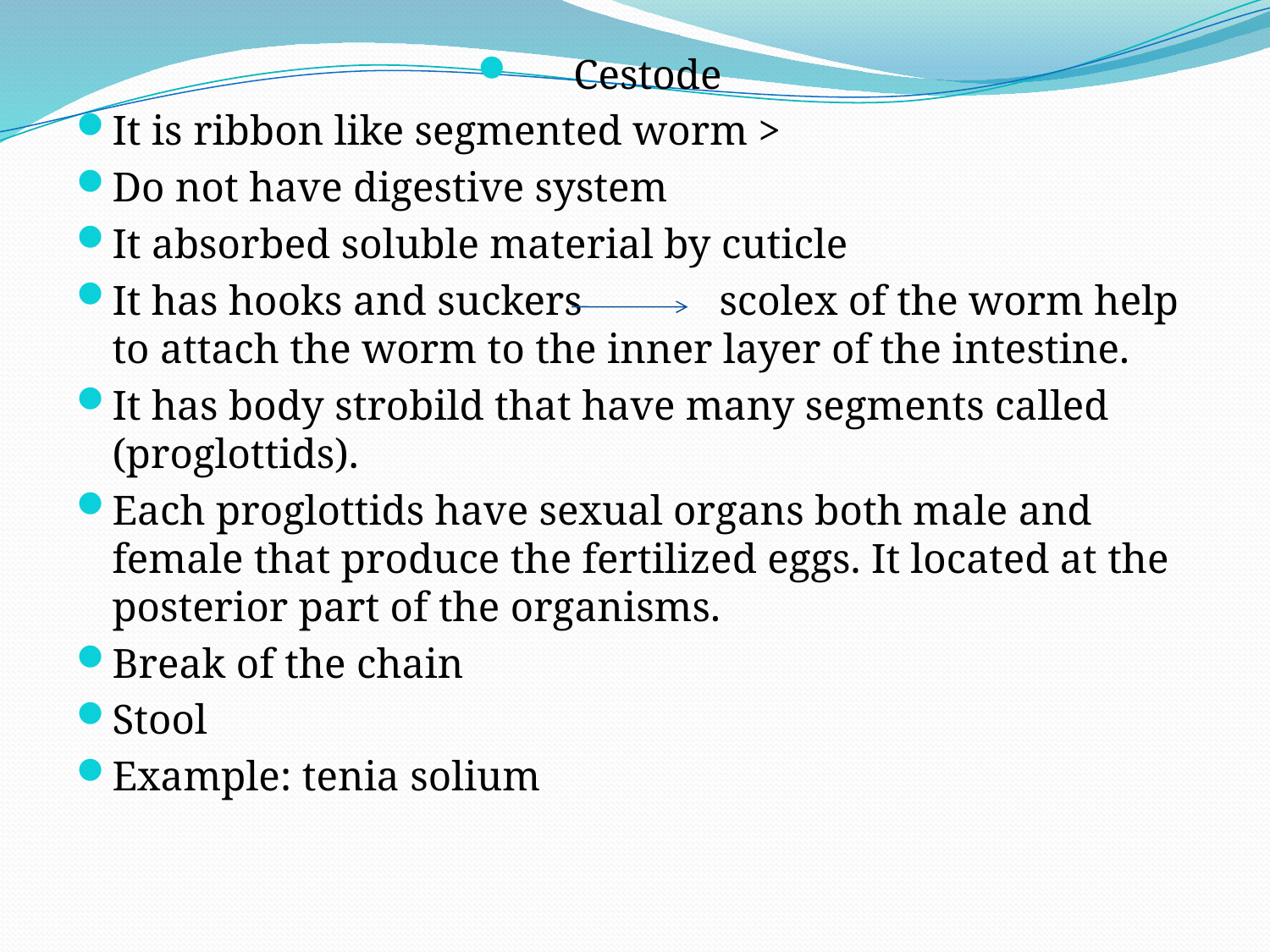

Cestode
It is ribbon like segmented worm >
Do not have digestive system
It absorbed soluble material by cuticle
It has hooks and suckers             scolex of the worm help to attach the worm to the inner layer of the intestine.
It has body strobild that have many segments called (proglottids).
Each proglottids have sexual organs both male and female that produce the fertilized eggs. It located at the posterior part of the organisms.
Break of the chain
Stool
Example: tenia solium